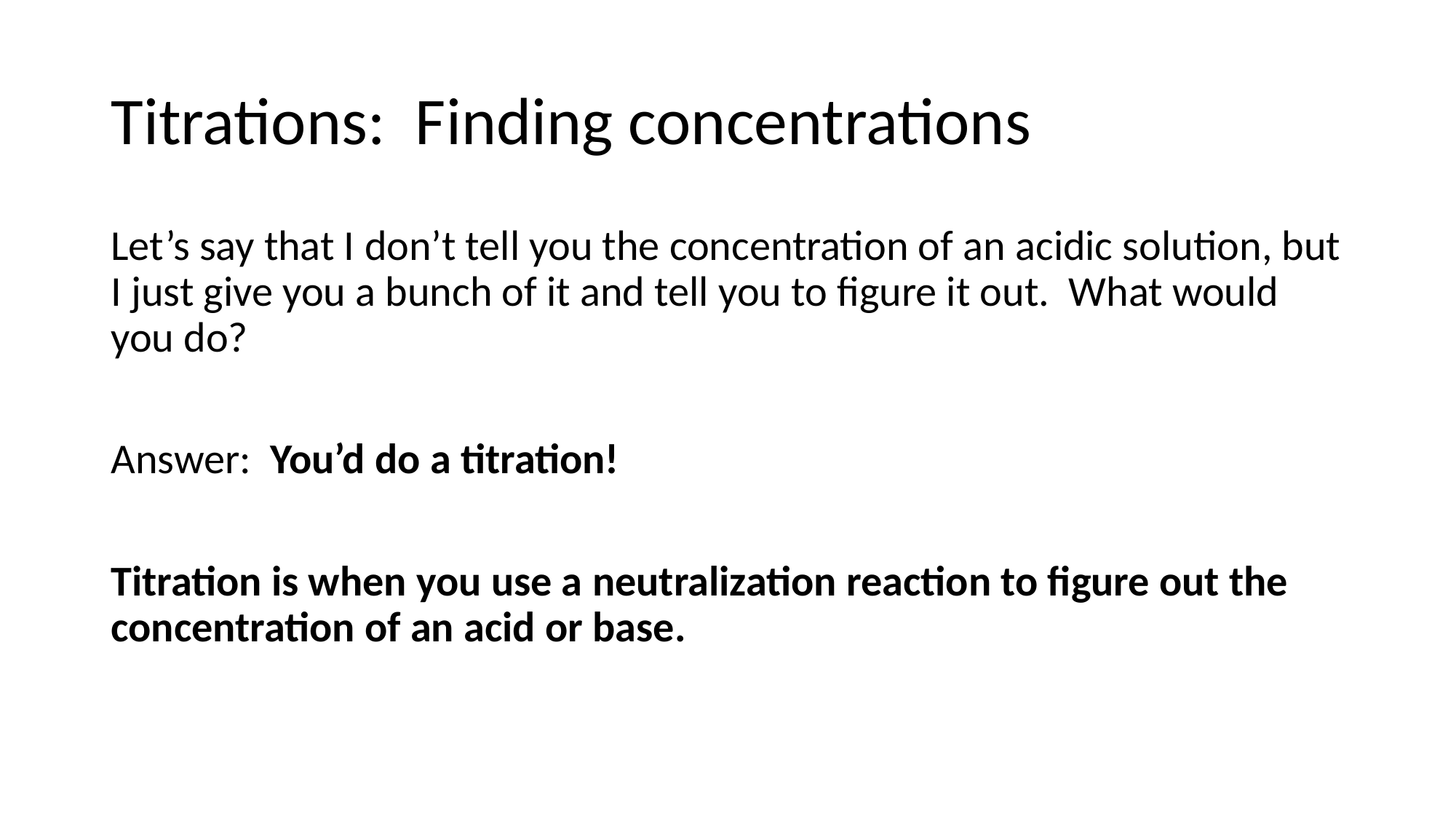

# Titrations:  Finding concentrations
Let’s say that I don’t tell you the concentration of an acidic solution, but I just give you a bunch of it and tell you to figure it out.  What would you do?

Answer:  You’d do a titration!

Titration is when you use a neutralization reaction to figure out the concentration of an acid or base.